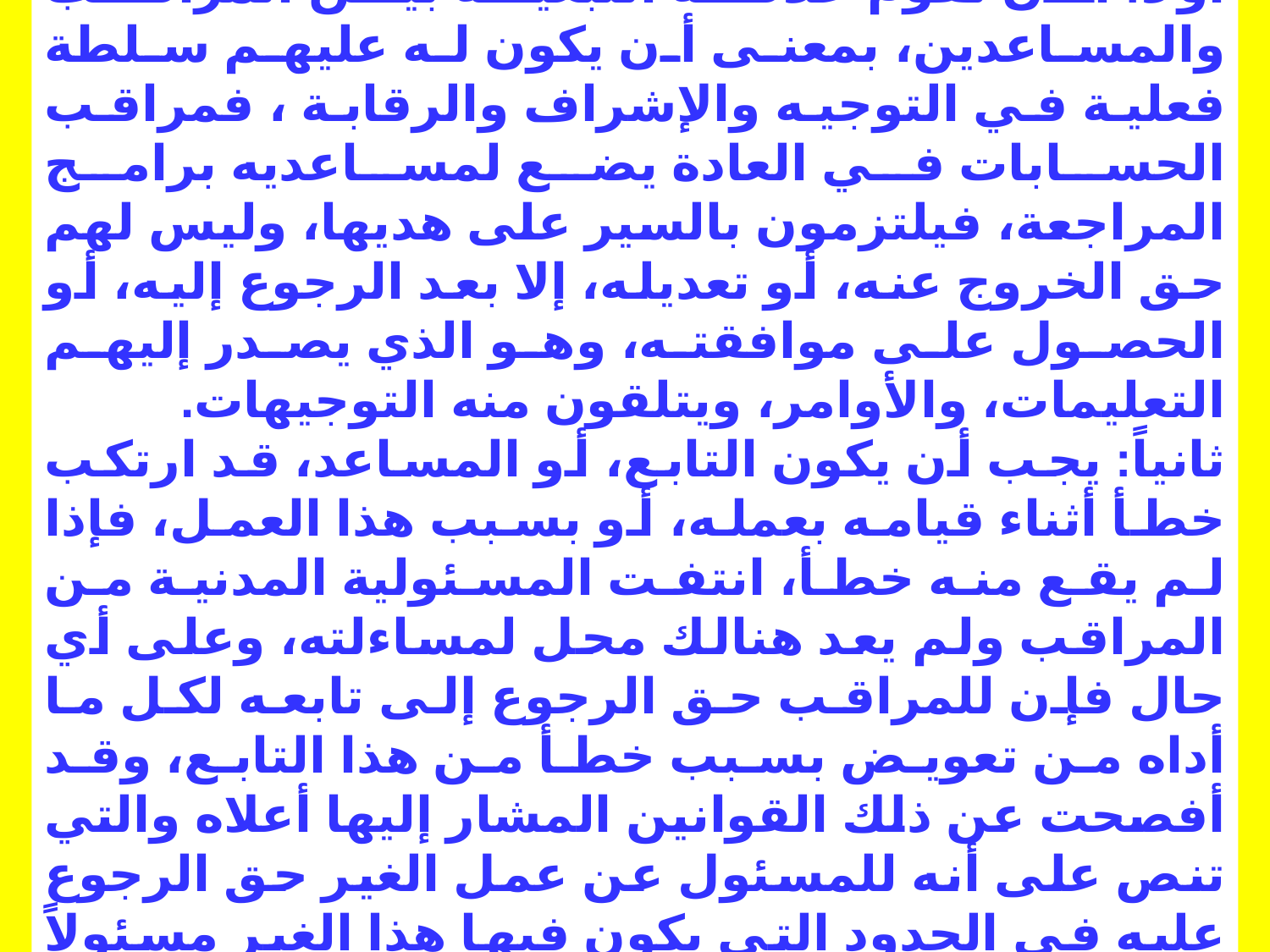

أولاً: أن تقوم علاقة التبعية بين المراقب والمساعدين، بمعنى أن يكون له عليهم سلطة فعلية في التوجيه والإشراف والرقابة ، فمراقب الحسابات في العادة يضع لمساعديه برامج المراجعة، فيلتزمون بالسير على هديها، وليس لهم حق الخروج عنه، أو تعديله، إلا بعد الرجوع إليه، أو الحصول على موافقته، وهو الذي يصدر إليهم التعليمات، والأوامر، ويتلقون منه التوجيهات.
ثانياً: يجب أن يكون التابع، أو المساعد، قد ارتكب خطأ أثناء قيامه بعمله، أو بسبب هذا العمل، فإذا لم يقع منه خطأ، انتفت المسئولية المدنية من المراقب ولم يعد هنالك محل لمساءلته، وعلى أي حال فإن للمراقب حق الرجوع إلى تابعه لكل ما أداه من تعويض بسبب خطأ من هذا التابع، وقد أفصحت عن ذلك القوانين المشار إليها أعلاه والتي تنص على أنه للمسئول عن عمل الغير حق الرجوع عليه في الحدود التي يكون فيها هذا الغير مسئولاً عن تعويض الضرر.